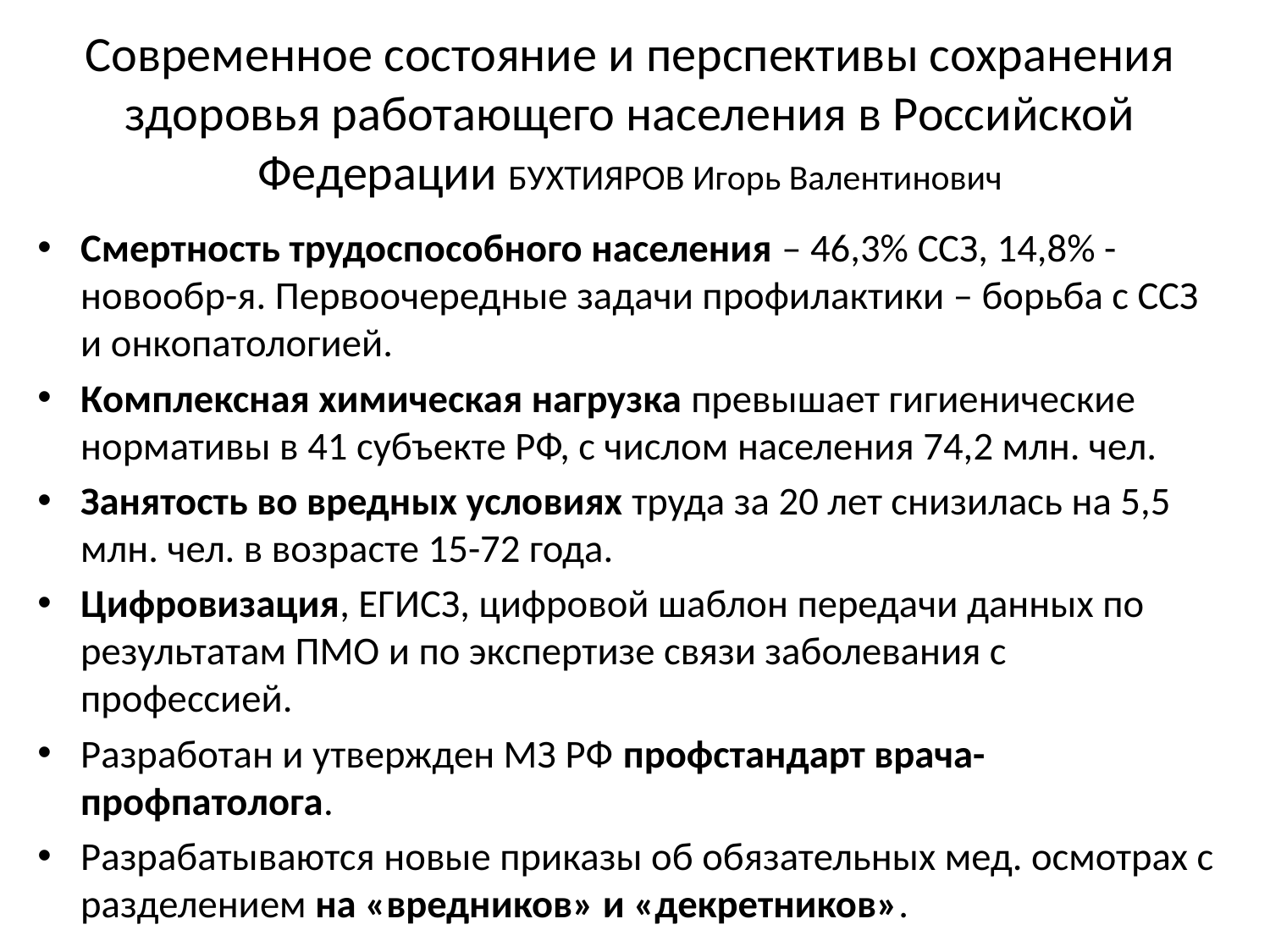

# Современное состояние и перспективы сохранения здоровья работающего населения в Российской Федерации БУХТИЯРОВ Игорь Валентинович
Смертность трудоспособного населения – 46,3% ССЗ, 14,8% - новообр-я. Первоочередные задачи профилактики – борьба с ССЗ и онкопатологией.
Комплексная химическая нагрузка превышает гигиенические нормативы в 41 субъекте РФ, с числом населения 74,2 млн. чел.
Занятость во вредных условиях труда за 20 лет снизилась на 5,5 млн. чел. в возрасте 15-72 года.
Цифровизация, ЕГИСЗ, цифровой шаблон передачи данных по результатам ПМО и по экспертизе связи заболевания с профессией.
Разработан и утвержден МЗ РФ профстандарт врача-профпатолога.
Разрабатываются новые приказы об обязательных мед. осмотрах с разделением на «вредников» и «декретников».